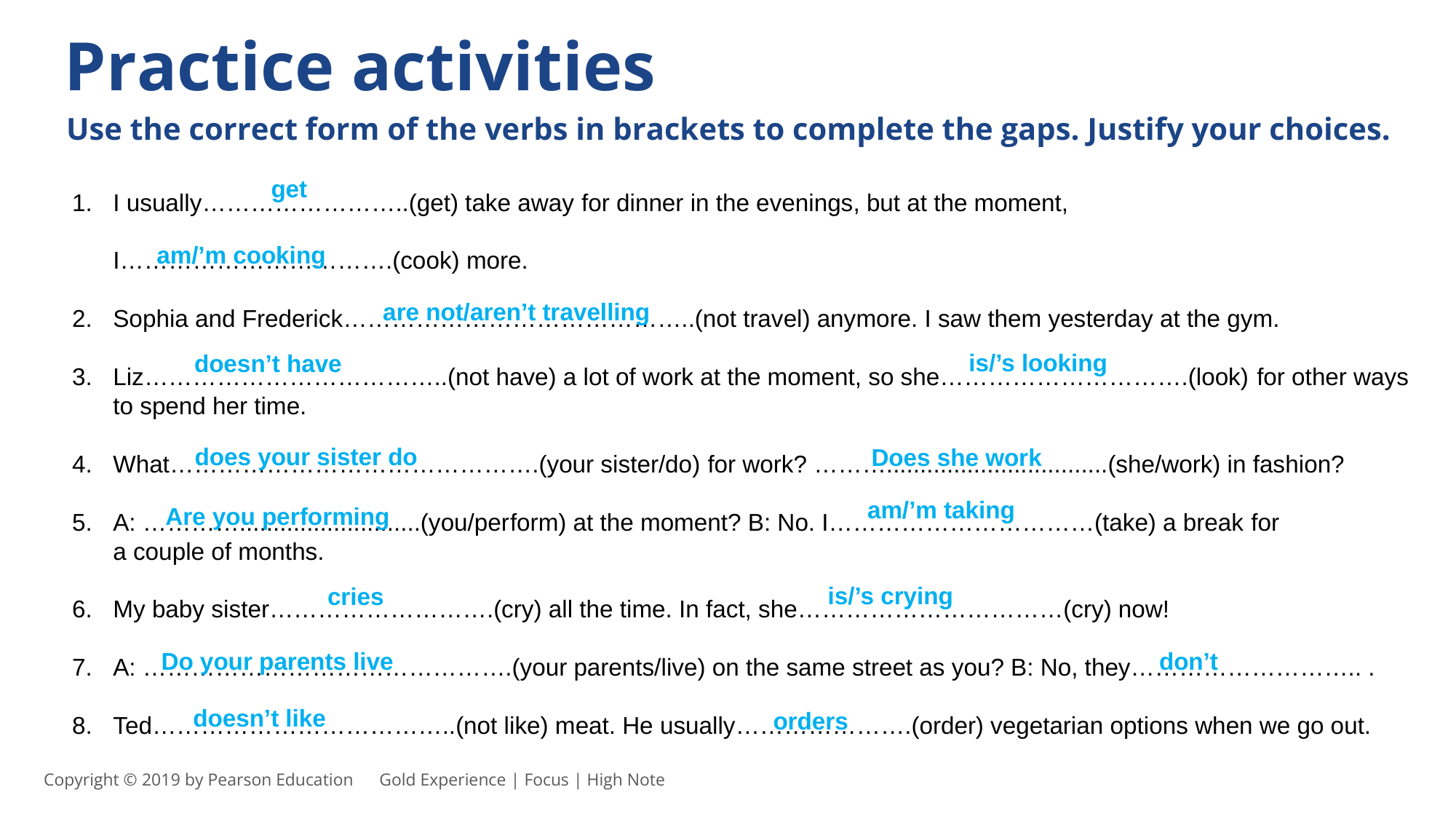

Practice activities
Use the correct form of the verbs in brackets to complete the gaps. Justify your choices.

I usually……………………..(get) take away for dinner in the evenings, but at the moment,
I…………………………….(cook) more.

Sophia and Frederick……………………………………..(not travel) anymore. I saw them yesterday at the gym.

Liz………………………………..(not have) a lot of work at the moment, so she………………………….(look) for other ways to spend her time.

What……………………………………….(your sister/do) for work? ……….................................(she/work) in fashion?

A: …………...........................(you/perform) at the moment? B: No. I……………………………(take) a break for
a couple of months.

My baby sister……………………….(cry) all the time. In fact, she……………………………(cry) now!

A: ……………………………………….(your parents/live) on the same street as you? B: No, they……………………….. .

Ted………………………………..(not like) meat. He usually………………….(order) vegetarian options when we go out.

get
am/’m cooking
are not/aren’t travelling
is/’s looking
doesn’t have
does your sister do
Does she work
am/’m taking
Are you performing

is/’s crying
cries
Do your parents live
don’t
doesn’t like
orders
Copyright © 2019 by Pearson Education      Gold Experience | Focus | High Note